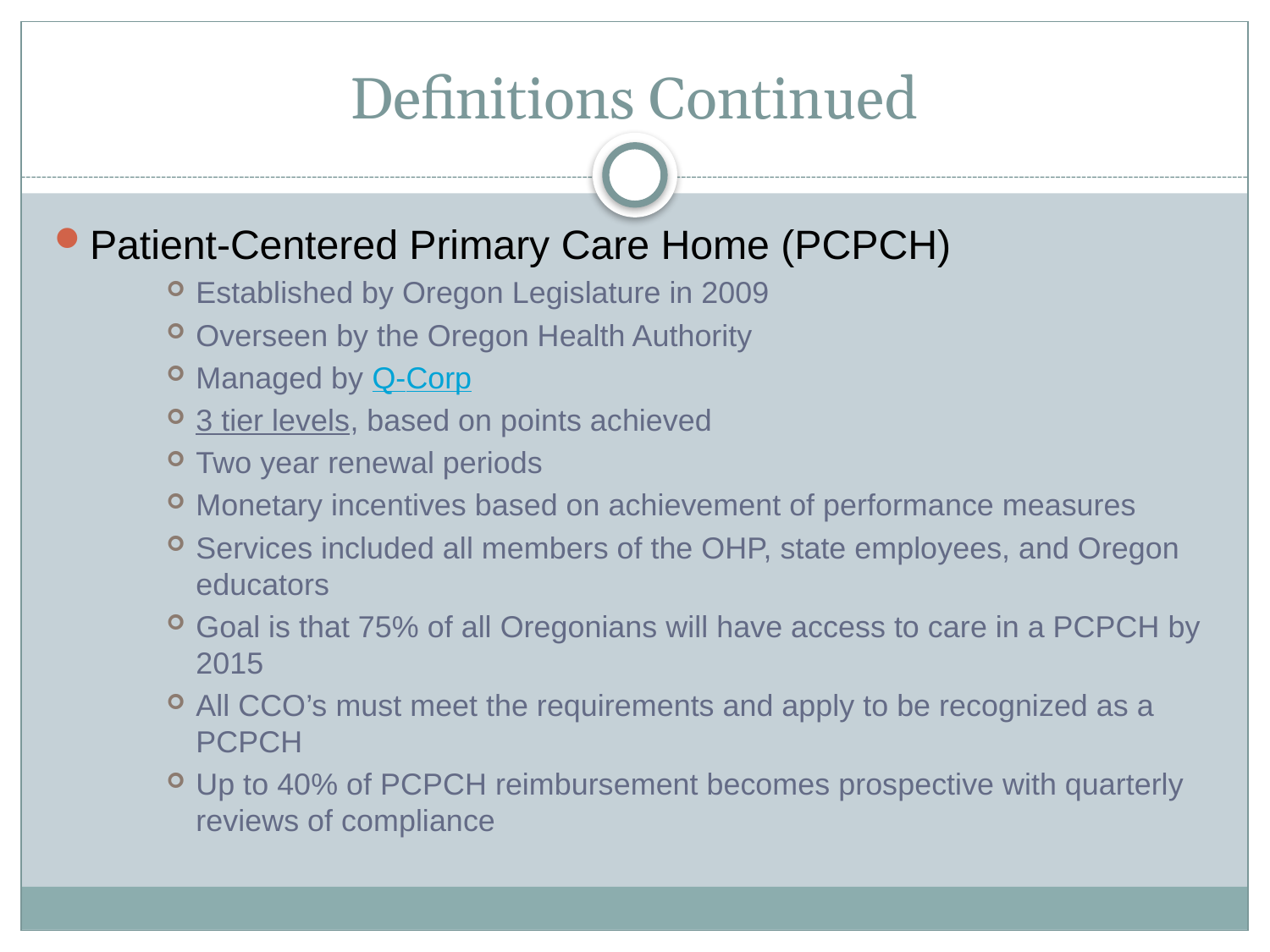

# Definitions Continued
Patient-Centered Primary Care Home (PCPCH)
Established by Oregon Legislature in 2009
Overseen by the Oregon Health Authority
Managed by Q-Corp
3 tier levels, based on points achieved
Two year renewal periods
Monetary incentives based on achievement of performance measures
Services included all members of the OHP, state employees, and Oregon educators
Goal is that 75% of all Oregonians will have access to care in a PCPCH by 2015
All CCO’s must meet the requirements and apply to be recognized as a PCPCH
Up to 40% of PCPCH reimbursement becomes prospective with quarterly reviews of compliance